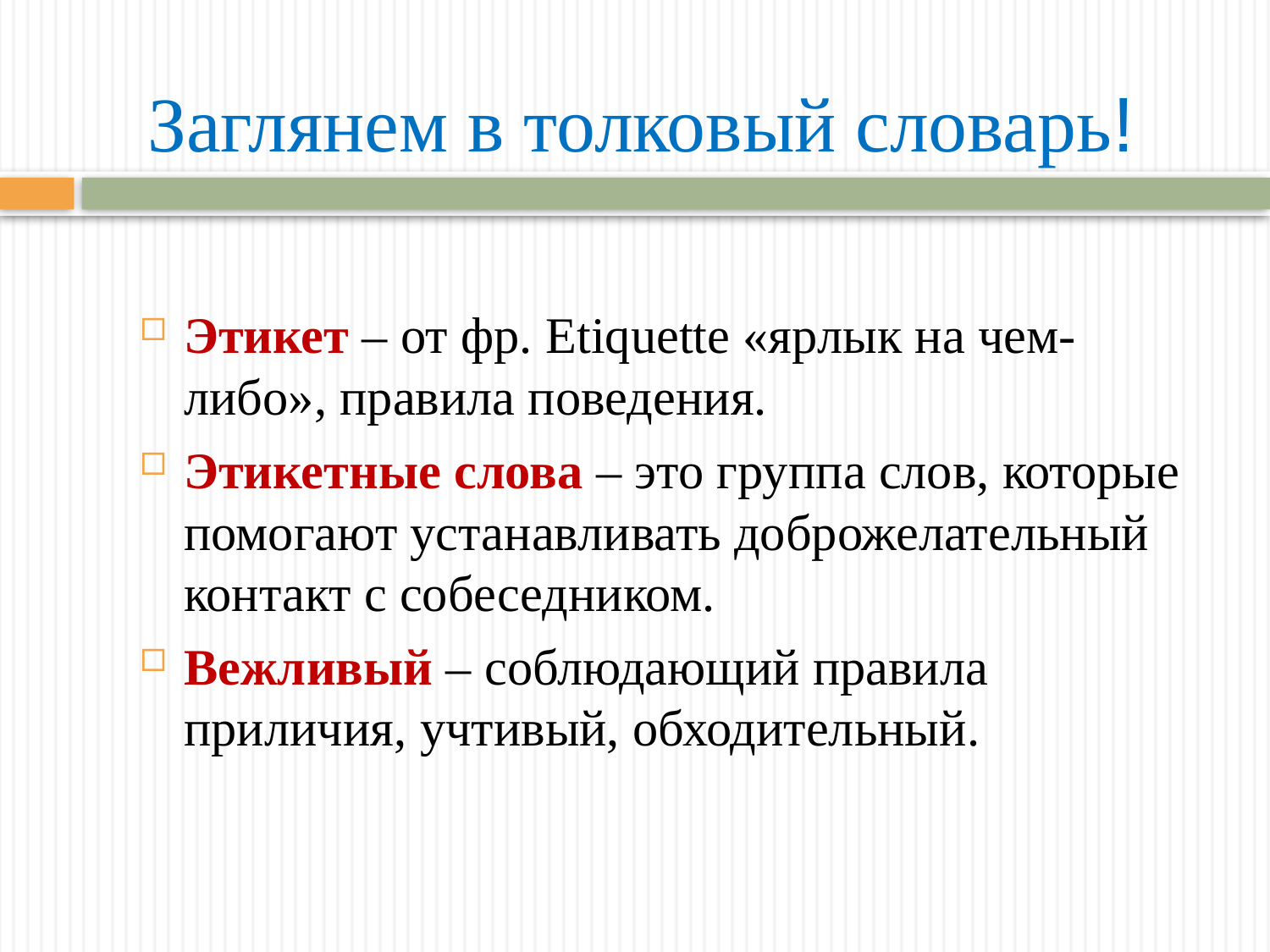

# Заглянем в толковый словарь!
Этикет – от фр. Etiquette «ярлык на чем-либо», правила поведения.
Этикетные слова – это группа слов, которые помогают устанавливать доброжелательный контакт с собеседником.
Вежливый – соблюдающий правила приличия, учтивый, обходительный.